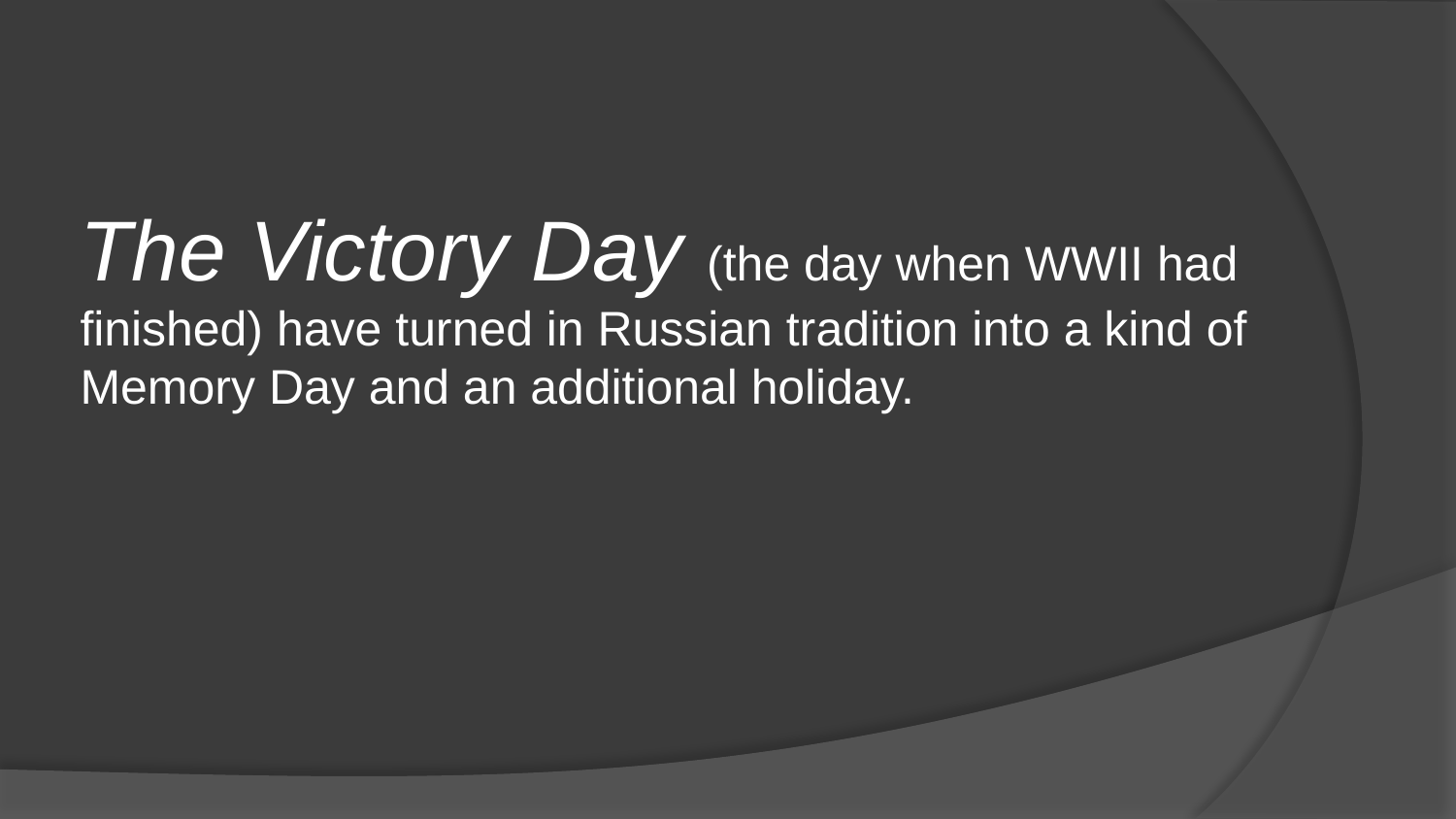

The Victory Day (the day when WWII had finished) have turned in Russian tradition into a kind of Memory Day and an additional holiday.